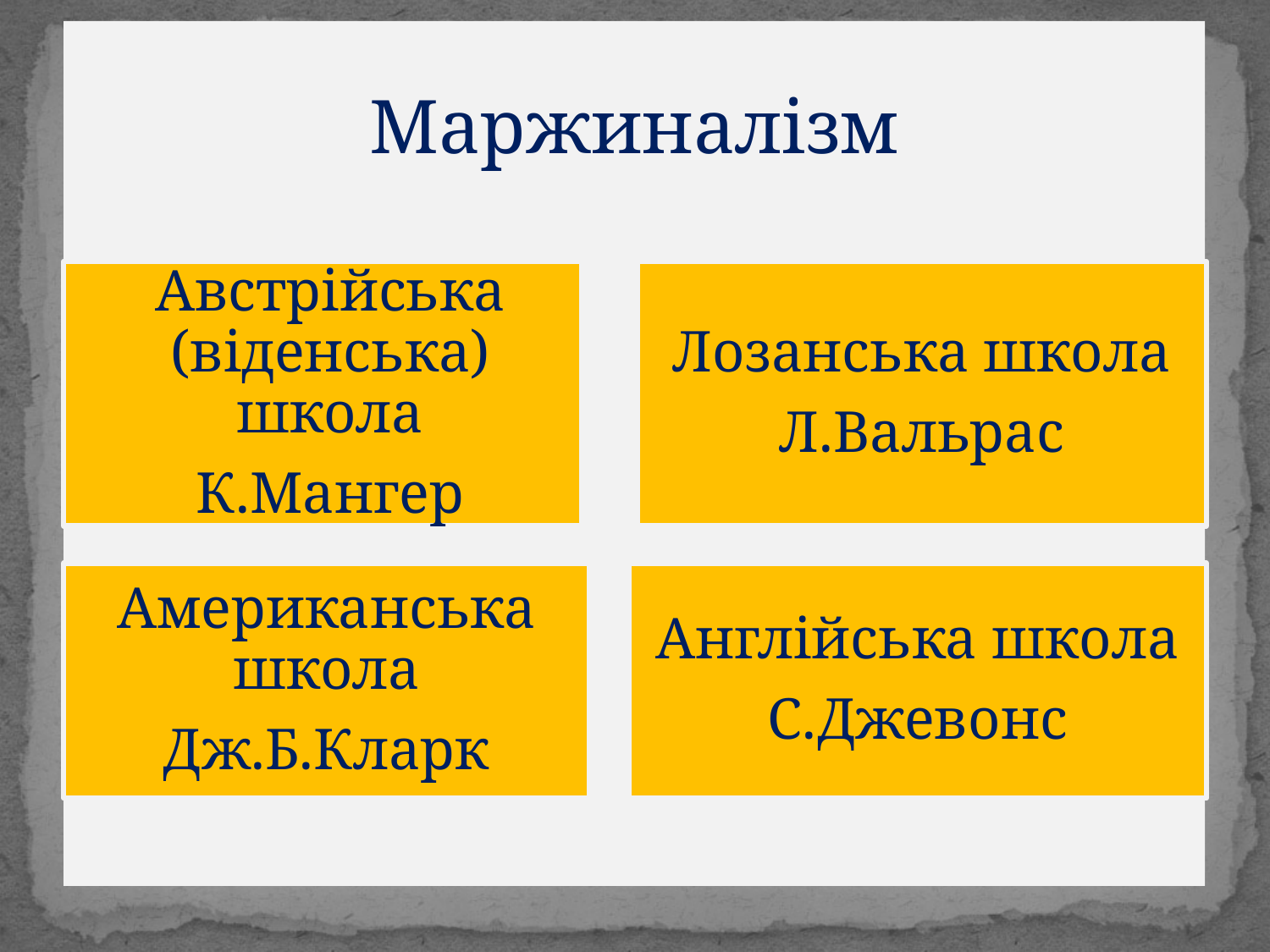

# Маржиналізм

Австрійська (віденська) школа
К.Мангер

Лозанська школа
Л.Вальрас

Американська школа
Дж.Б.Кларк

Англійська школа
С.Джевонс